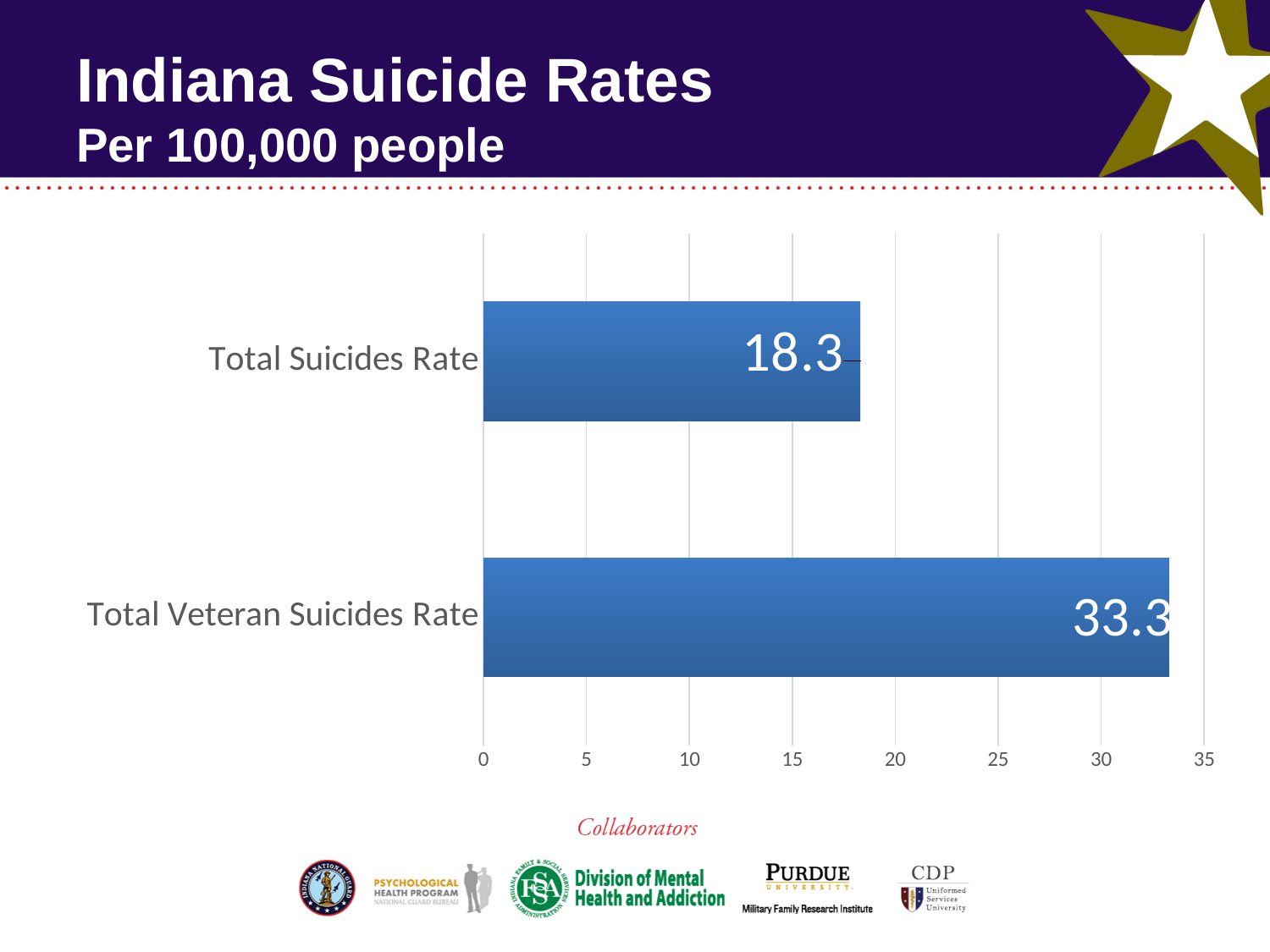

# Indiana Suicide Rates Per 100,000 people

### Chart

| Category |  |
|---|---|
| Total Veteran Suicides Rate | 33.3 |
| Total Suicides Rate | 18.3 |